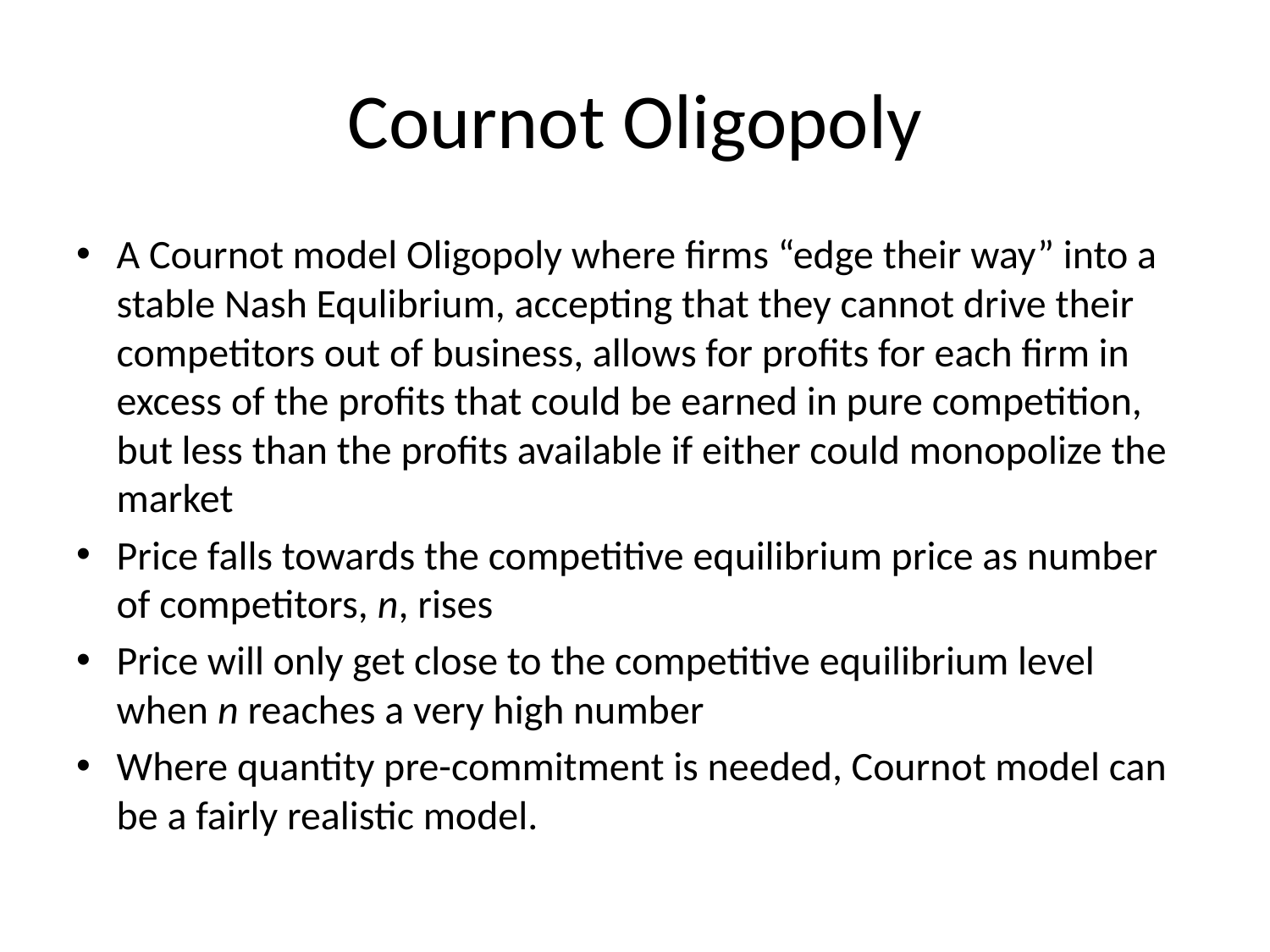

# Cournot Oligopoly
A Cournot model Oligopoly where firms “edge their way” into a stable Nash Equlibrium, accepting that they cannot drive their competitors out of business, allows for profits for each firm in excess of the profits that could be earned in pure competition, but less than the profits available if either could monopolize the market
Price falls towards the competitive equilibrium price as number of competitors, n, rises
Price will only get close to the competitive equilibrium level when n reaches a very high number
Where quantity pre-commitment is needed, Cournot model can be a fairly realistic model.